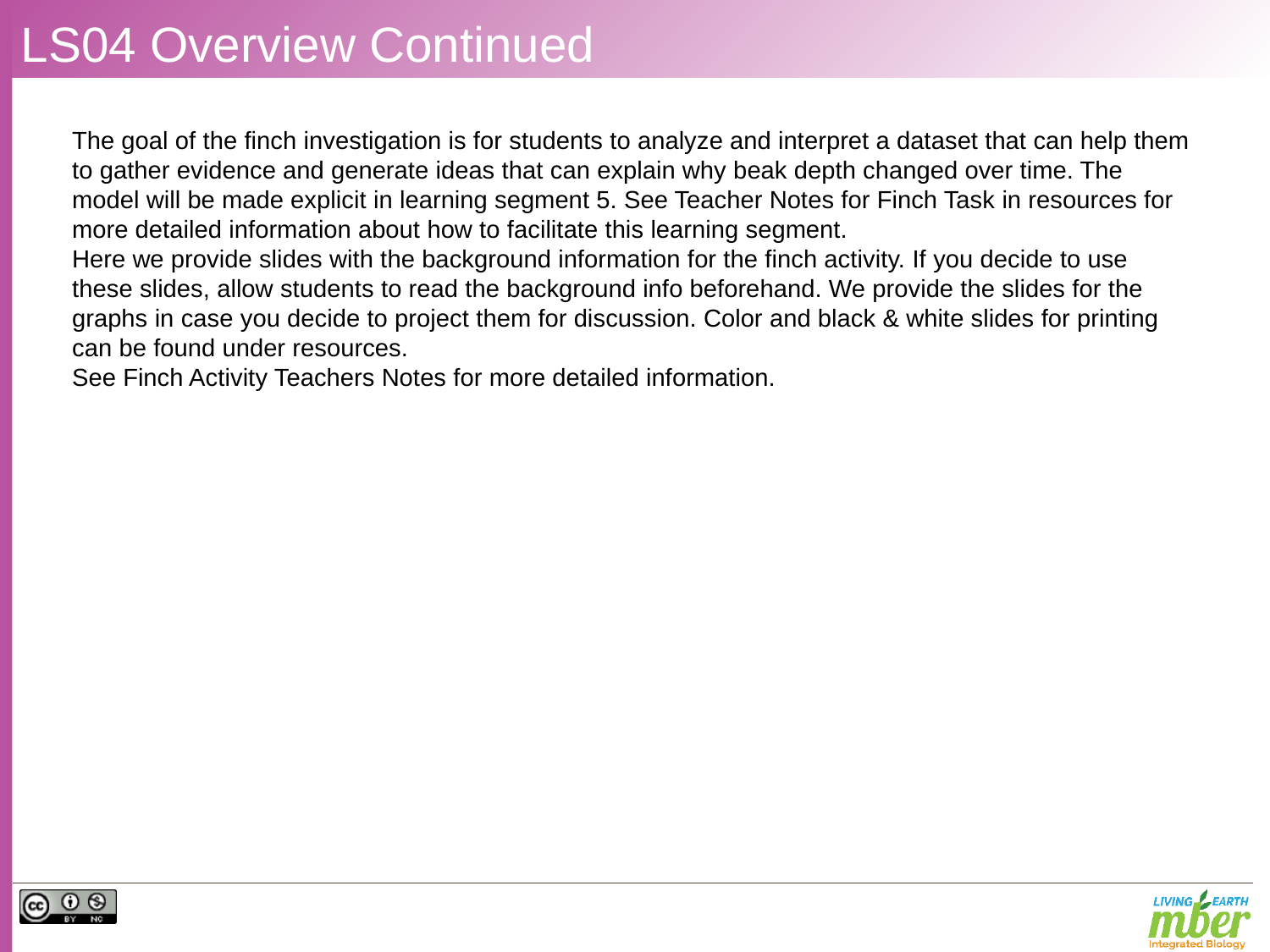

# LS04 Overview Continued
The goal of the finch investigation is for students to analyze and interpret a dataset that can help them to gather evidence and generate ideas that can explain why beak depth changed over time. The model will be made explicit in learning segment 5. See Teacher Notes for Finch Task in resources for more detailed information about how to facilitate this learning segment.
Here we provide slides with the background information for the finch activity. If you decide to use these slides, allow students to read the background info beforehand. We provide the slides for the graphs in case you decide to project them for discussion. Color and black & white slides for printing can be found under resources.
See Finch Activity Teachers Notes for more detailed information.